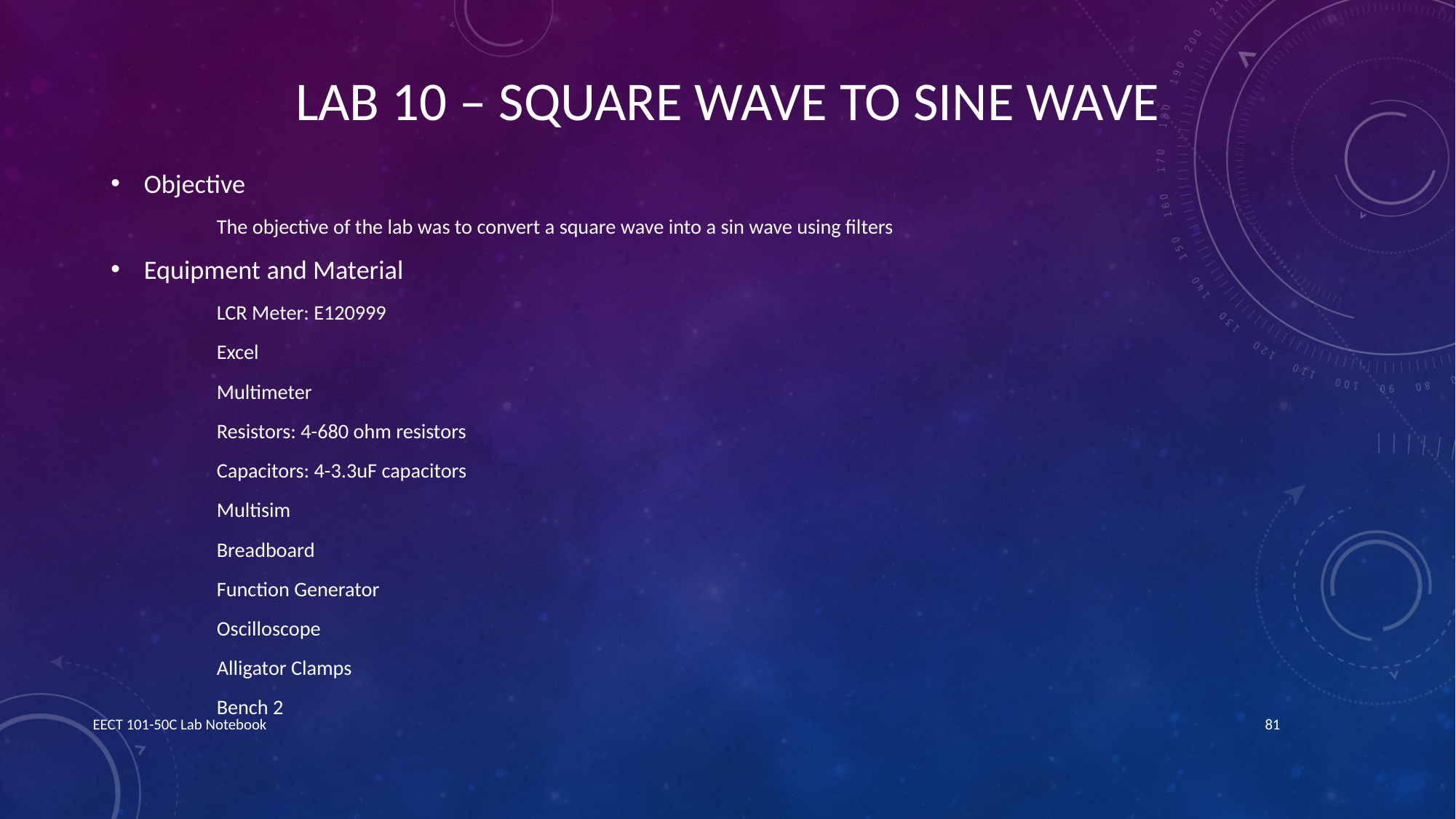

# Lab 10 – Square Wave to Sine Wave
Objective
The objective of the lab was to convert a square wave into a sin wave using filters
Equipment and Material
LCR Meter: E120999
Excel
Multimeter
Resistors: 4-680 ohm resistors
Capacitors: 4-3.3uF capacitors
Multisim
Breadboard
Function Generator
Oscilloscope
Alligator Clamps
Bench 2
EECT 101-50C Lab Notebook
81